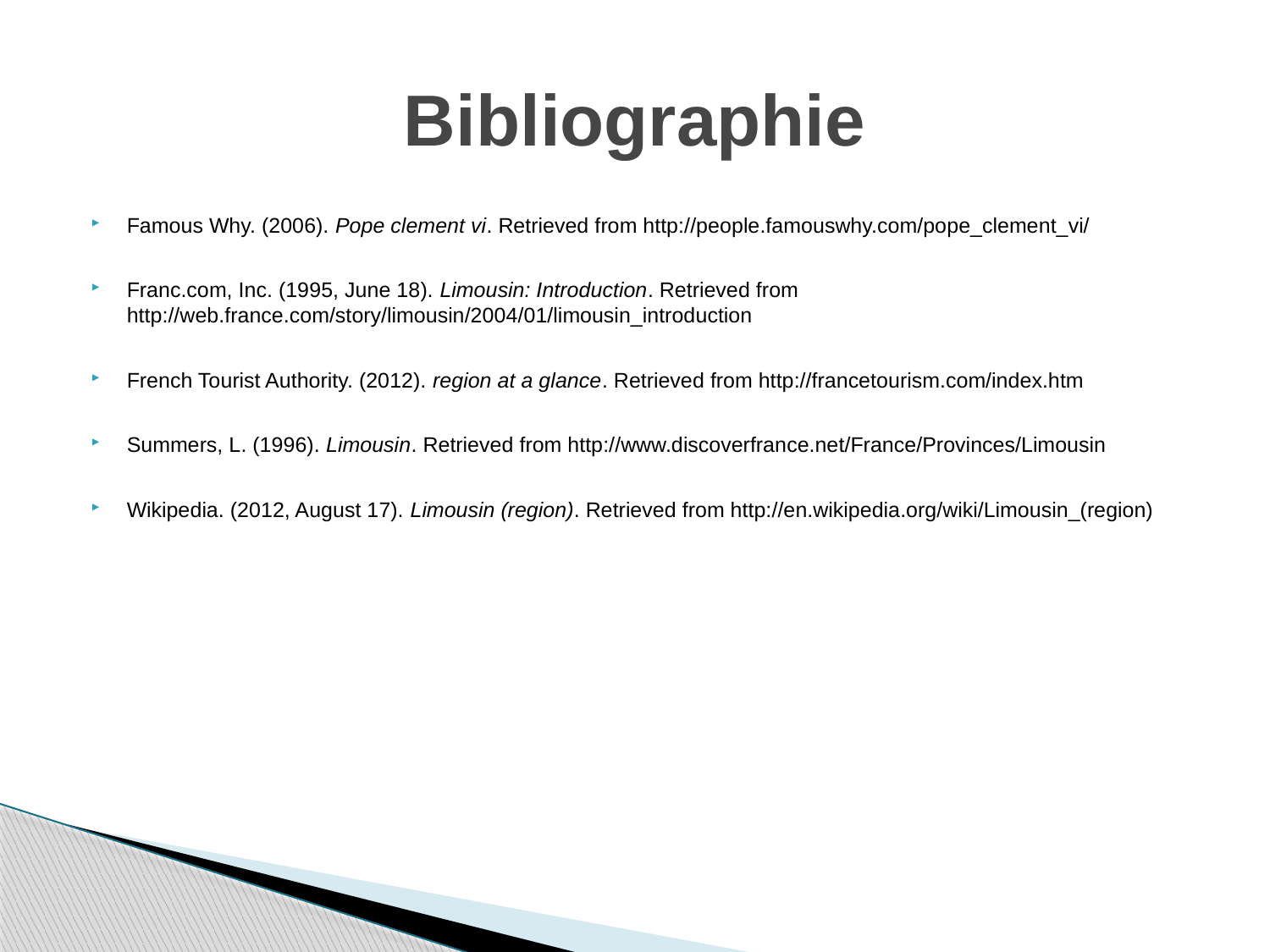

# Bibliographie
Famous Why. (2006). Pope clement vi. Retrieved from http://people.famouswhy.com/pope_clement_vi/

Franc.com, Inc. (1995, June 18). Limousin: Introduction. Retrieved from http://web.france.com/story/limousin/2004/01/limousin_introduction

French Tourist Authority. (2012). region at a glance. Retrieved from http://francetourism.com/index.htm

Summers, L. (1996). Limousin. Retrieved from http://www.discoverfrance.net/France/Provinces/Limousin

Wikipedia. (2012, August 17). Limousin (region). Retrieved from http://en.wikipedia.org/wiki/Limousin_(region)